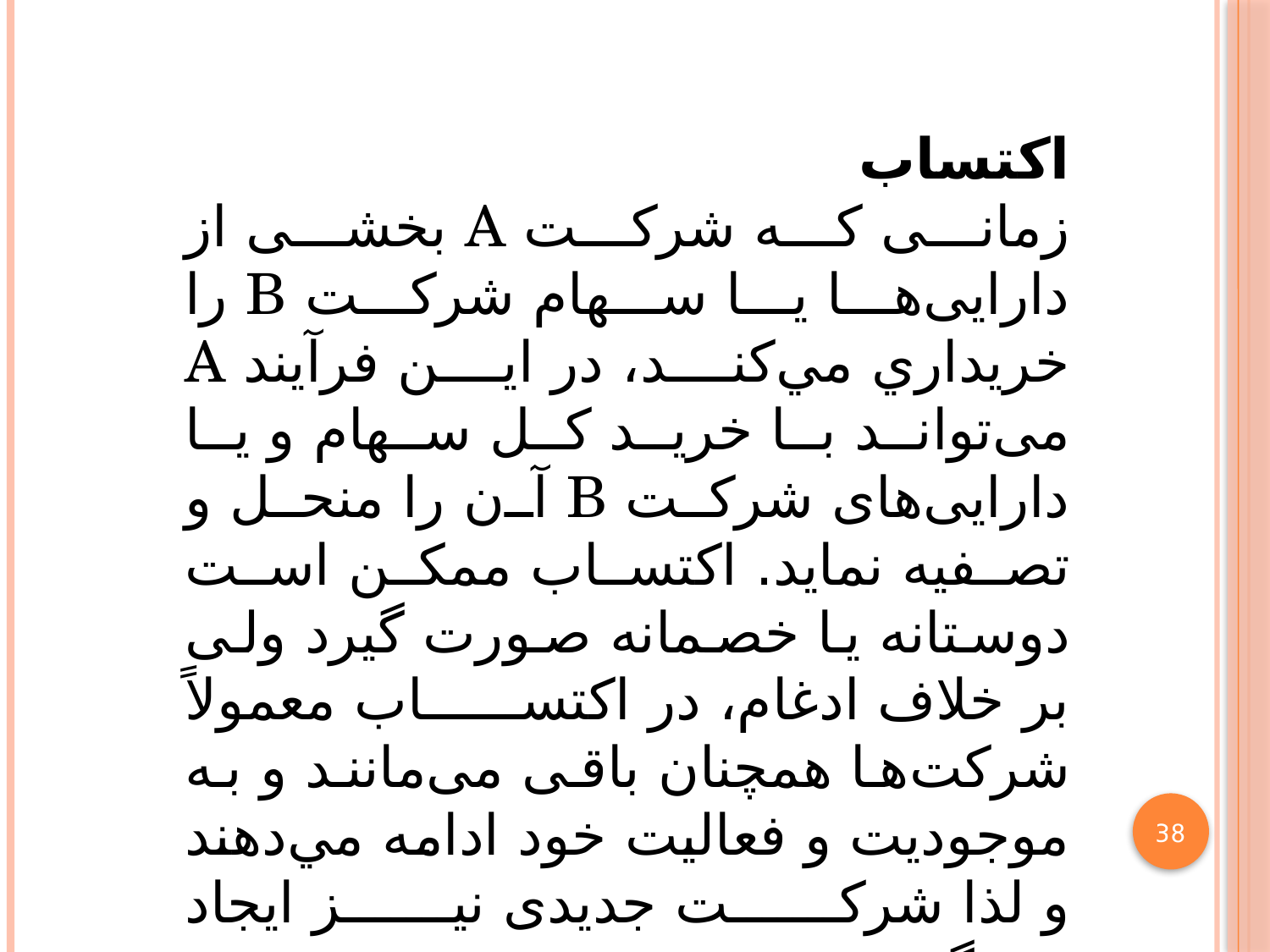

اکتساب
زمانی که شرکت A بخشی از دارایی‌ها یا سهام شرکت B را ‌خريداري مي‌کند، در این فرآیند A می‌تواند با خرید کل سهام و یا دارایی‌های شرکت B آن را منحل و تصفیه نماید. اکتساب ممکن است دوستانه یا خصمانه صورت گیرد ولی بر خلاف ادغام، در اکتساب معمولاً شرکت‌ها همچنان باقی می‌مانند و به موجوديت و فعاليت خود ادامه مي‌دهند و لذا شرکت جدیدی نیز ایجاد نمی‌گردد.
38